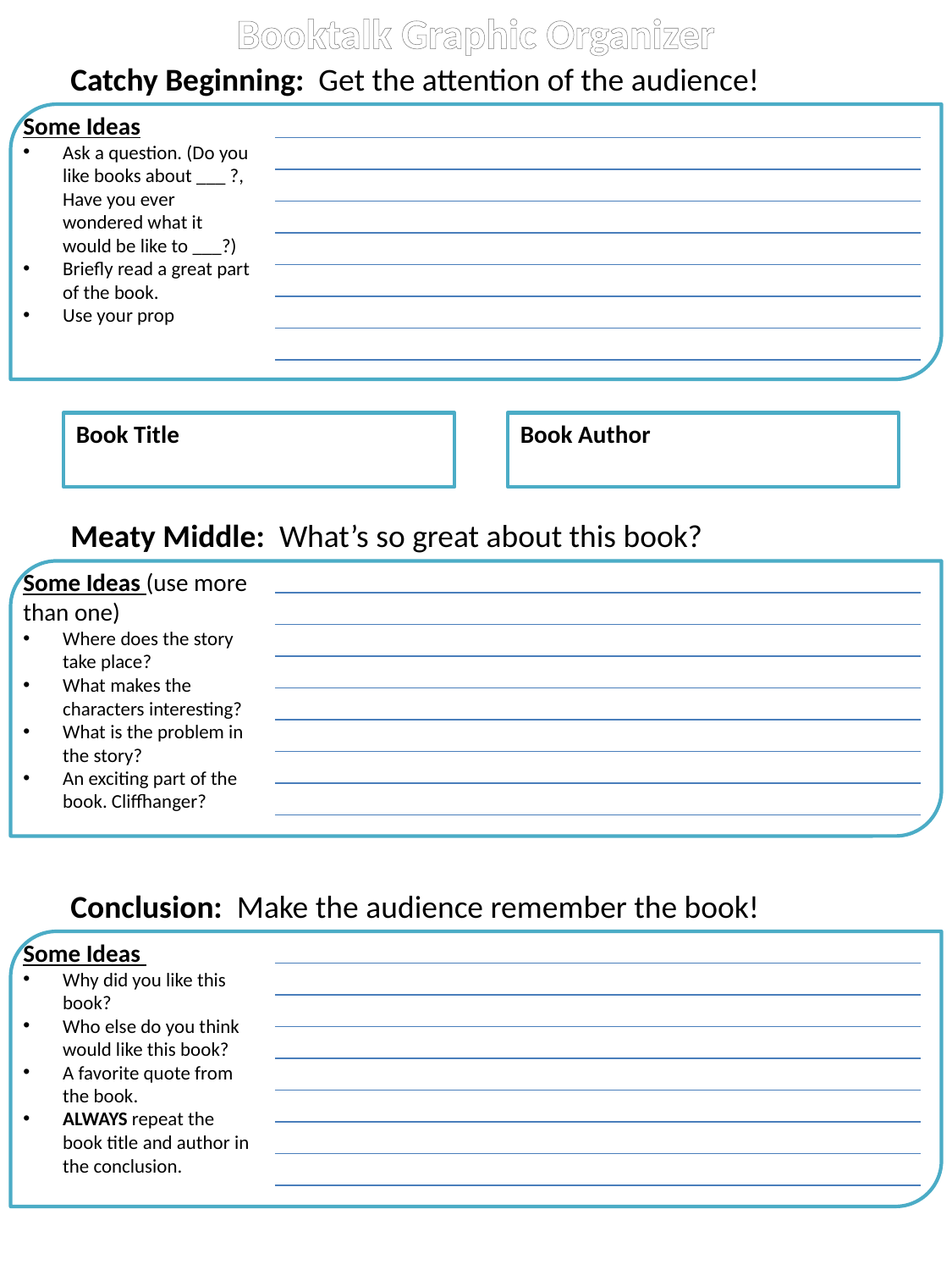

Booktalk Graphic Organizer
Catchy Beginning:  Get the attention of the audience!

Some Ideas
Ask a question. (Do you like books about ___ ?, Have you ever wondered what it would be like to ___?)
Briefly read a great part of the book.
Use your prop

Book Title

Book Author
Meaty Middle:  What’s so great about this book?

Some Ideas (use more than one)
Where does the story take place?
What makes the characters interesting?
What is the problem in the story?
An exciting part of the book. Cliffhanger?
Conclusion:  Make the audience remember the book!

Some Ideas
Why did you like this  book?
Who else do you think would like this book?
A favorite quote from the book.
ALWAYS repeat the book title and author in the conclusion.